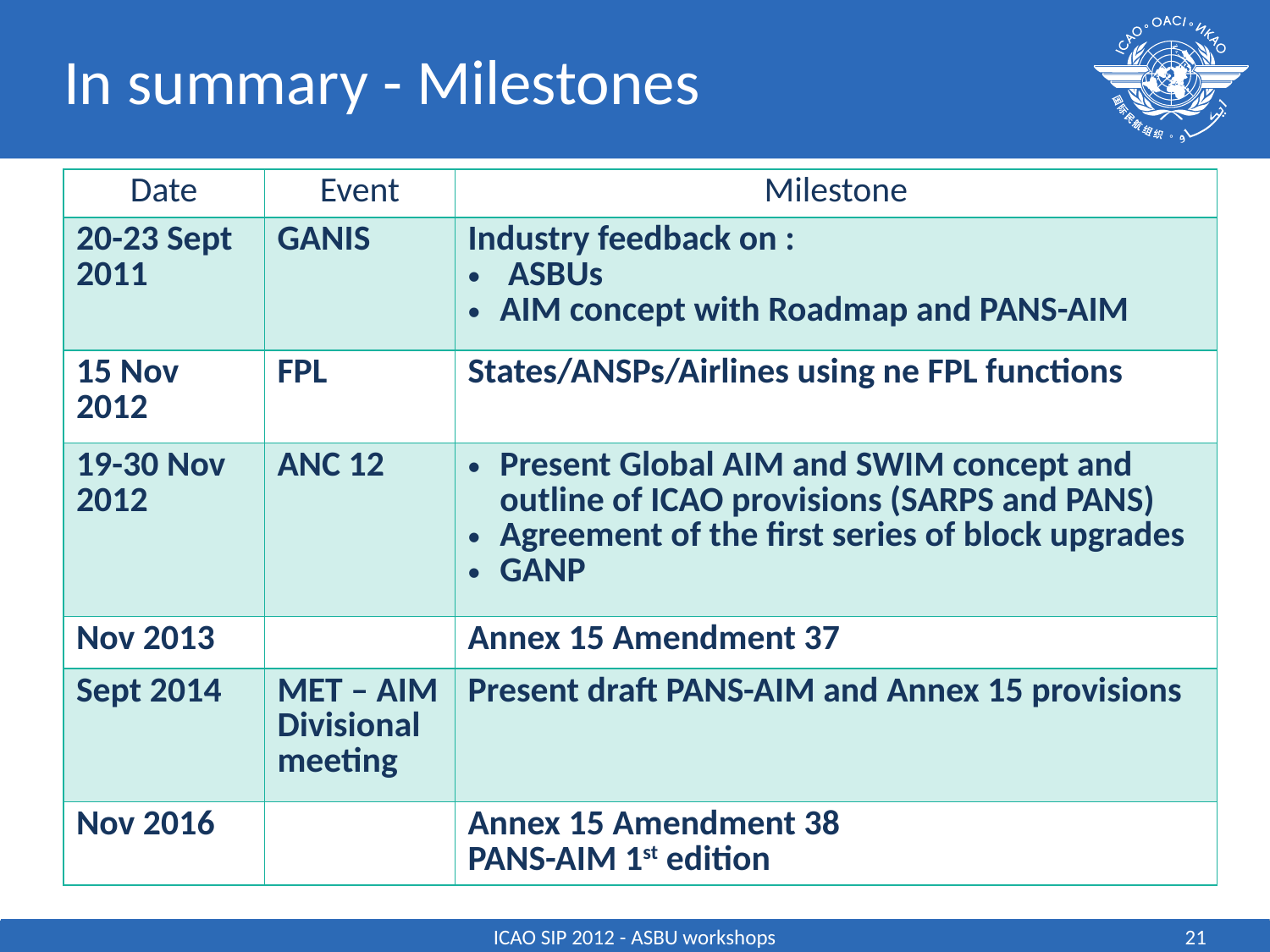

# In summary - Milestones
| Date | Event | Milestone |
| --- | --- | --- |
| 20-23 Sept 2011 | GANIS | Industry feedback on : ASBUs AIM concept with Roadmap and PANS-AIM |
| 15 Nov 2012 | FPL | States/ANSPs/Airlines using ne FPL functions |
| 19-30 Nov 2012 | ANC 12 | Present Global AIM and SWIM concept and outline of ICAO provisions (SARPS and PANS) Agreement of the first series of block upgrades GANP |
| Nov 2013 |  | Annex 15 Amendment 37 |
| Sept 2014 | MET – AIM Divisional meeting | Present draft PANS-AIM and Annex 15 provisions |
| Nov 2016 |  | Annex 15 Amendment 38 PANS-AIM 1st edition |
ICAO SIP 2012 - ASBU workshops
21